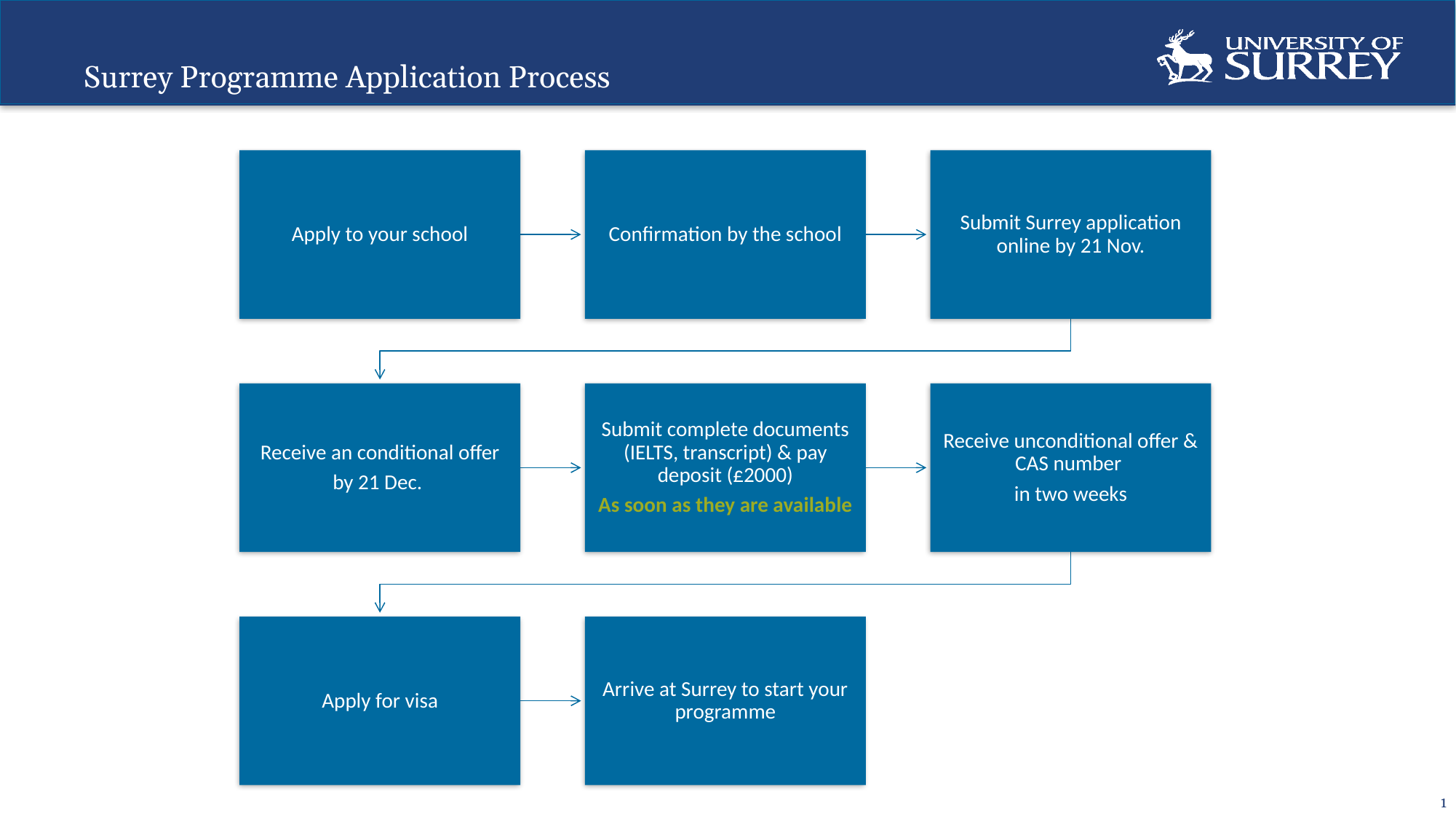

# Surrey Programme Application Process

Apply to your school

Confirmation by the school

Submit Surrey application online by 21 Nov.

Receive an conditional offer
by 21 Dec.

Submit complete documents (IELTS, transcript) & pay deposit (£2000)
As soon as they are available

Receive unconditional offer & CAS number
in two weeks

Apply for visa
Arrive at Surrey to start your programme
1